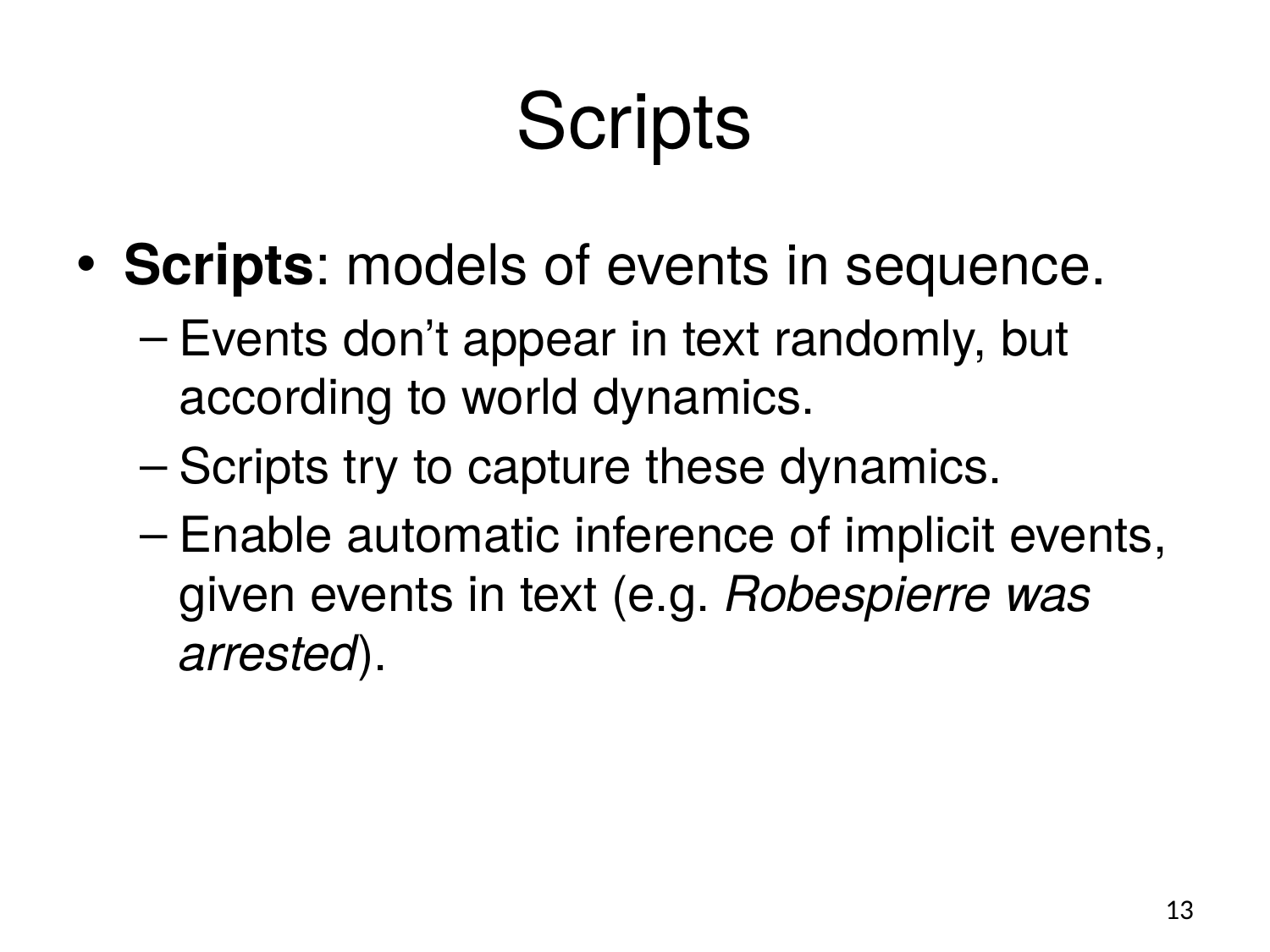

# Scripts
Scripts: models of events in sequence.
Events don’t appear in text randomly, but according to world dynamics.
Scripts try to capture these dynamics.
Enable automatic inference of implicit events, given events in text (e.g. Robespierre was arrested).
13